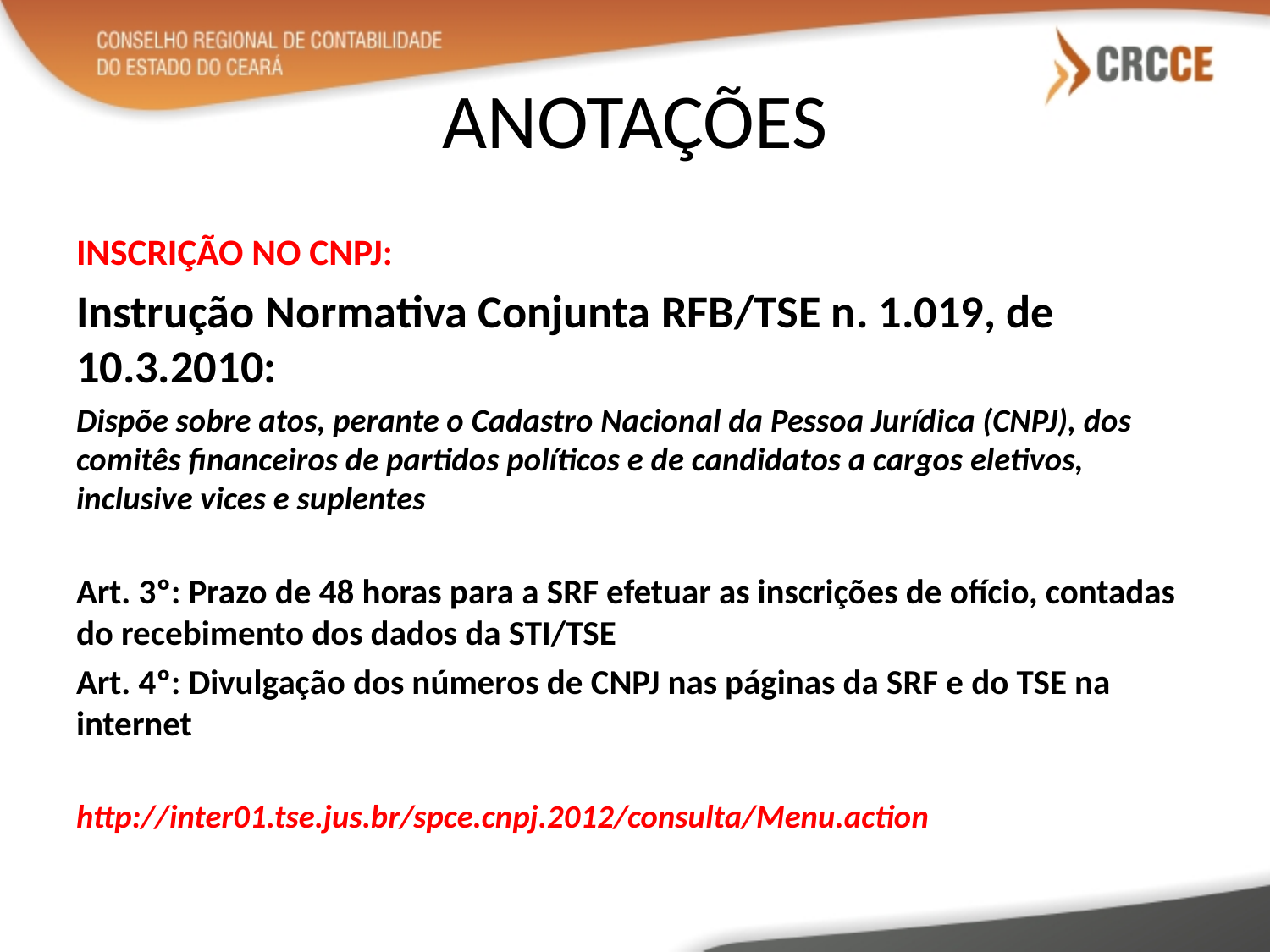

# ANOTAÇÕES
INSCRIÇÃO NO CNPJ:
Instrução Normativa Conjunta RFB/TSE n. 1.019, de 10.3.2010:
Dispõe sobre atos, perante o Cadastro Nacional da Pessoa Jurídica (CNPJ), dos comitês financeiros de partidos políticos e de candidatos a cargos eletivos, inclusive vices e suplentes

Art. 3º: Prazo de 48 horas para a SRF efetuar as inscrições de ofício, contadas do recebimento dos dados da STI/TSE
Art. 4º: Divulgação dos números de CNPJ nas páginas da SRF e do TSE na internet

http://inter01.tse.jus.br/spce.cnpj.2012/consulta/Menu.action